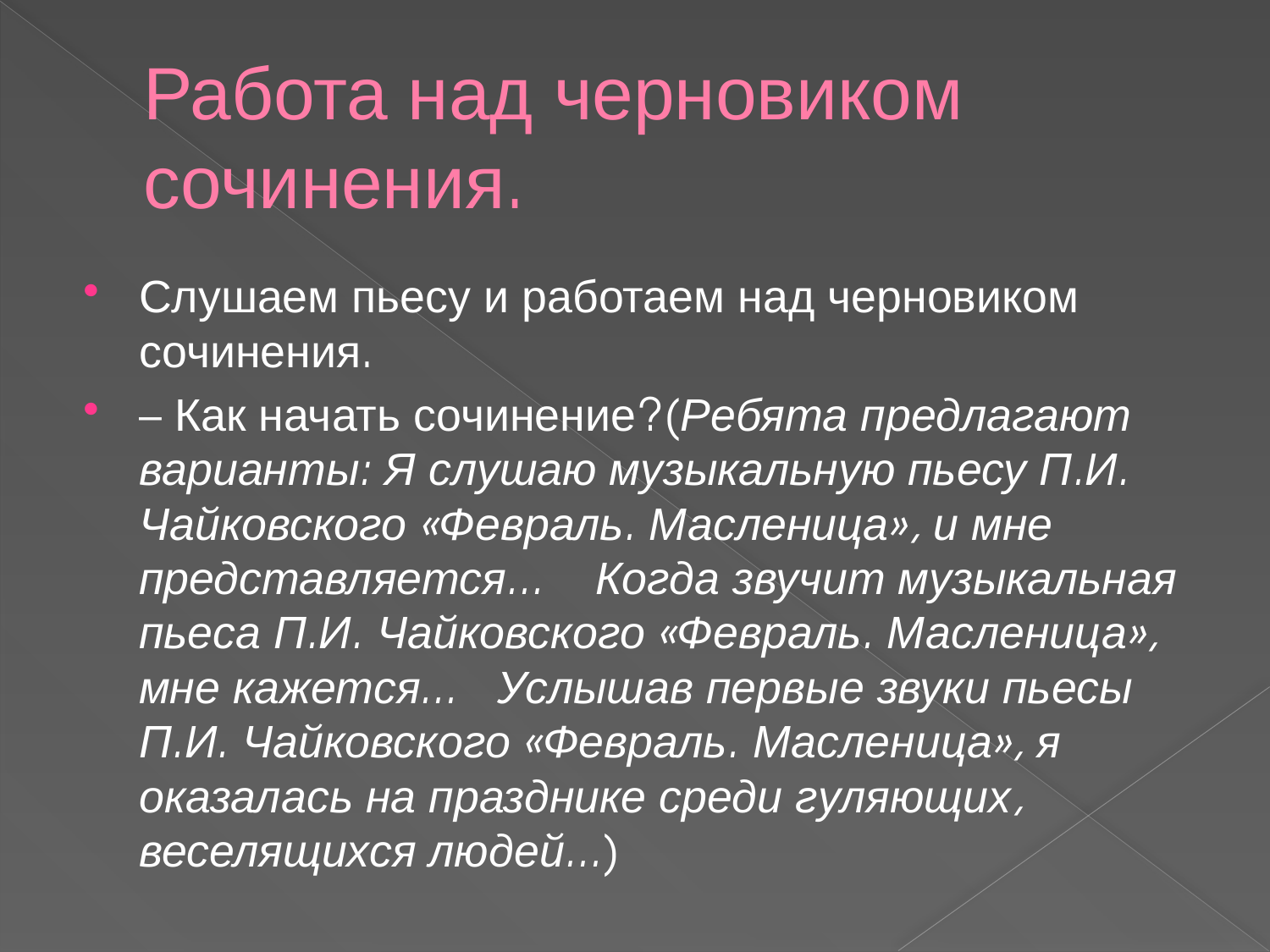

# Работа над черновиком сочинения.
Слушаем пьесу и работаем над черновиком сочинения.
– Как начать сочинение?(Ребята предлагают варианты: Я слушаю музыкальную пьесу П.И. Чайковского «Февраль. Масленица», и мне представляется...    Когда звучит музыкальная пьеса П.И. Чайковского «Февраль. Масленица», мне кажется...   Услышав первые звуки пьесы П.И. Чайковского «Февраль. Масленица», я оказалась на празднике среди гуляющих, веселящихся людей...)